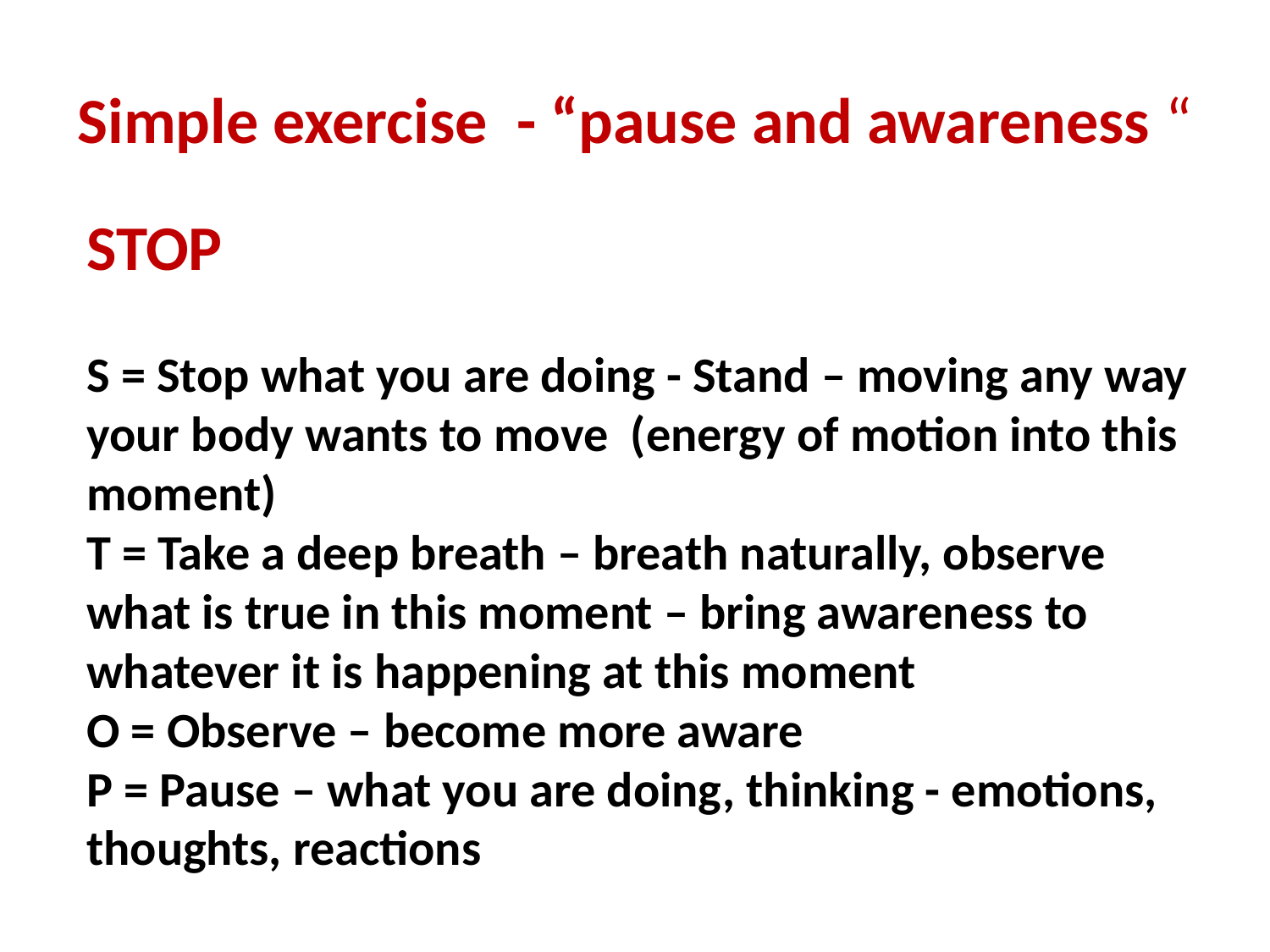

# Simple exercise  - “pause and awareness “
STOP

S = Stop what you are doing - Stand – moving any way your body wants to move  (energy of motion into this moment)
T = Take a deep breath – breath naturally, observe what is true in this moment – bring awareness to whatever it is happening at this moment
O = Observe – become more aware
P = Pause – what you are doing, thinking - emotions, thoughts, reactions